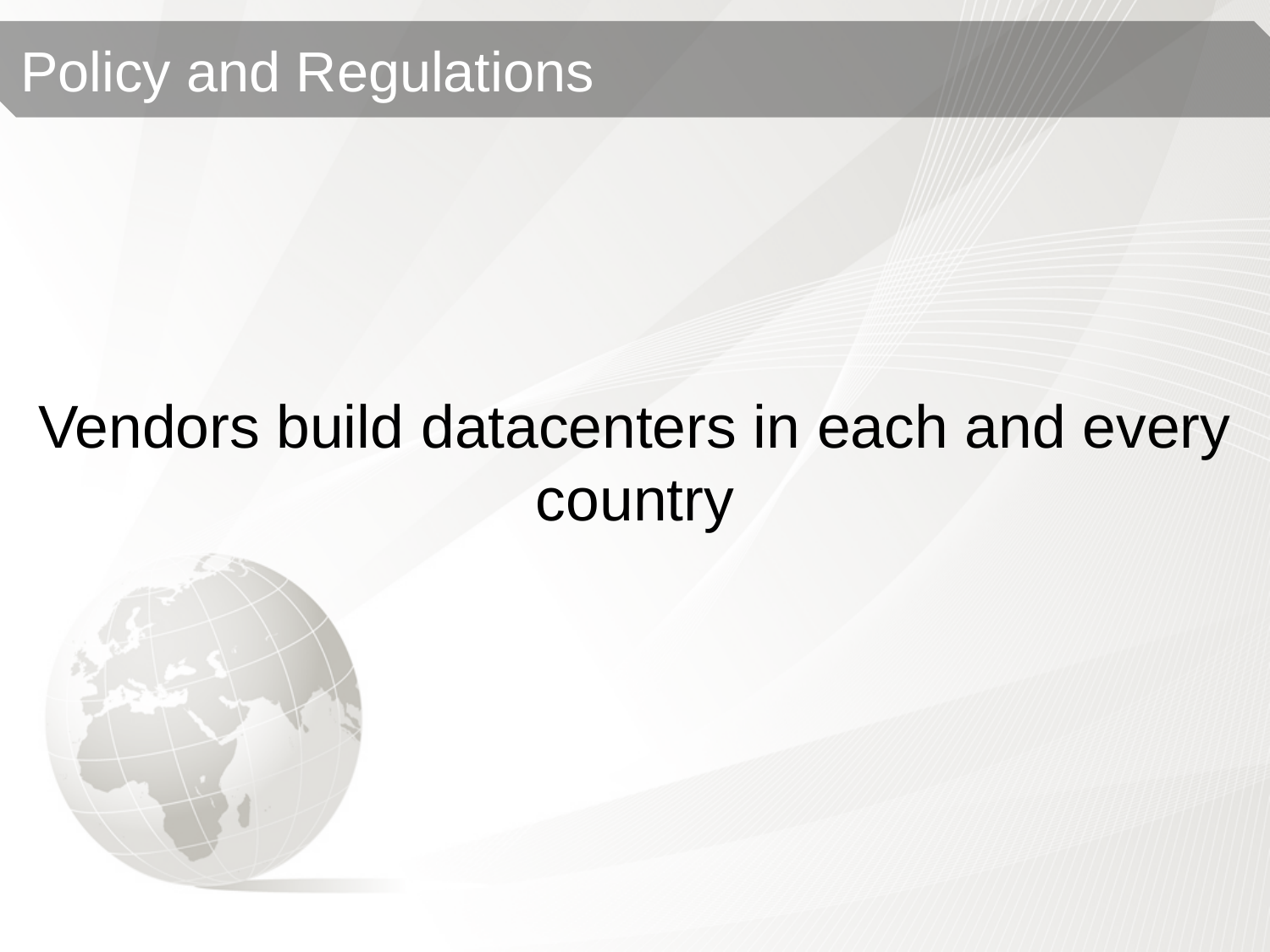

Vendors build datacenters in each and every country